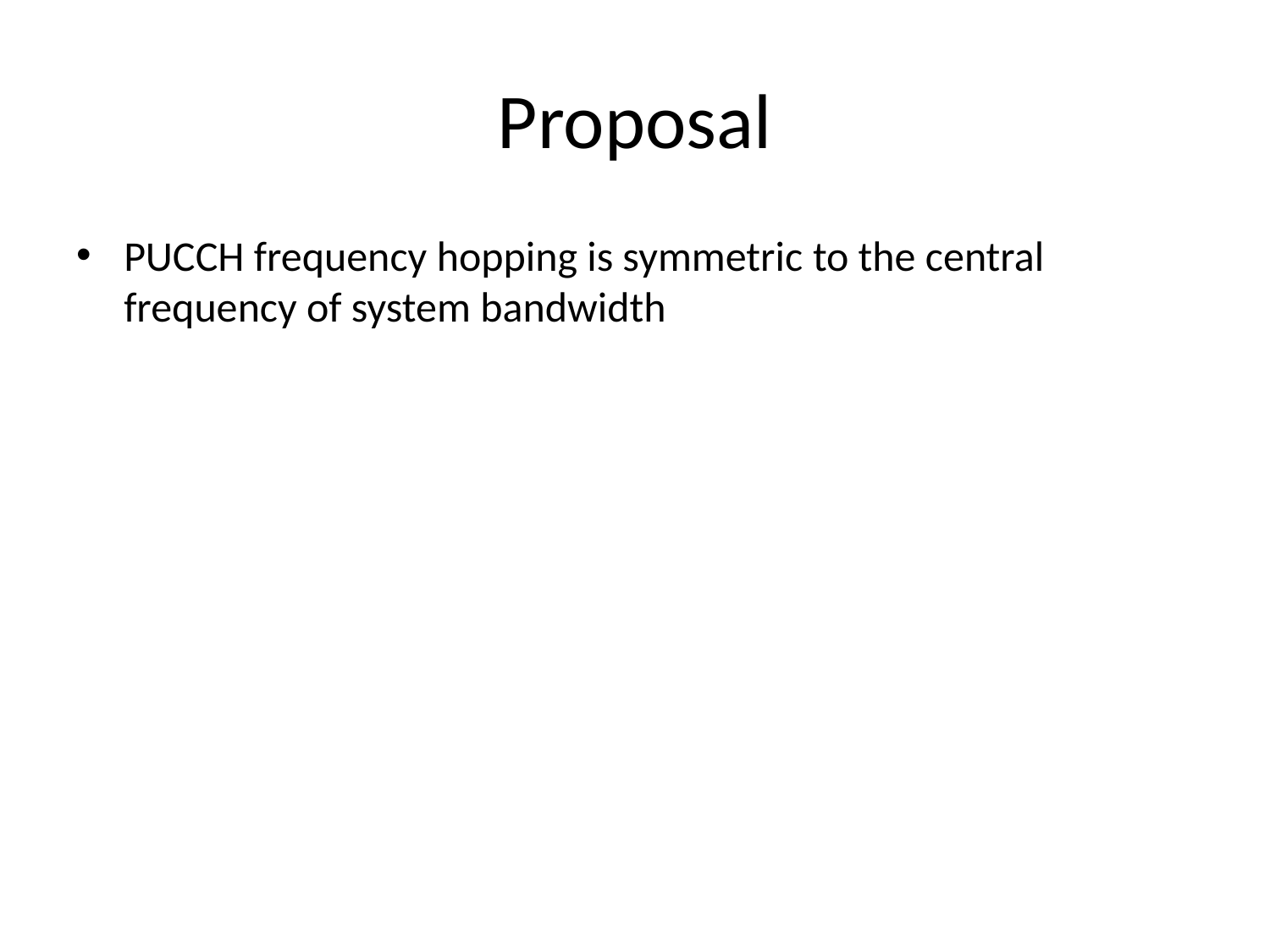

# Proposal
PUCCH frequency hopping is symmetric to the central frequency of system bandwidth